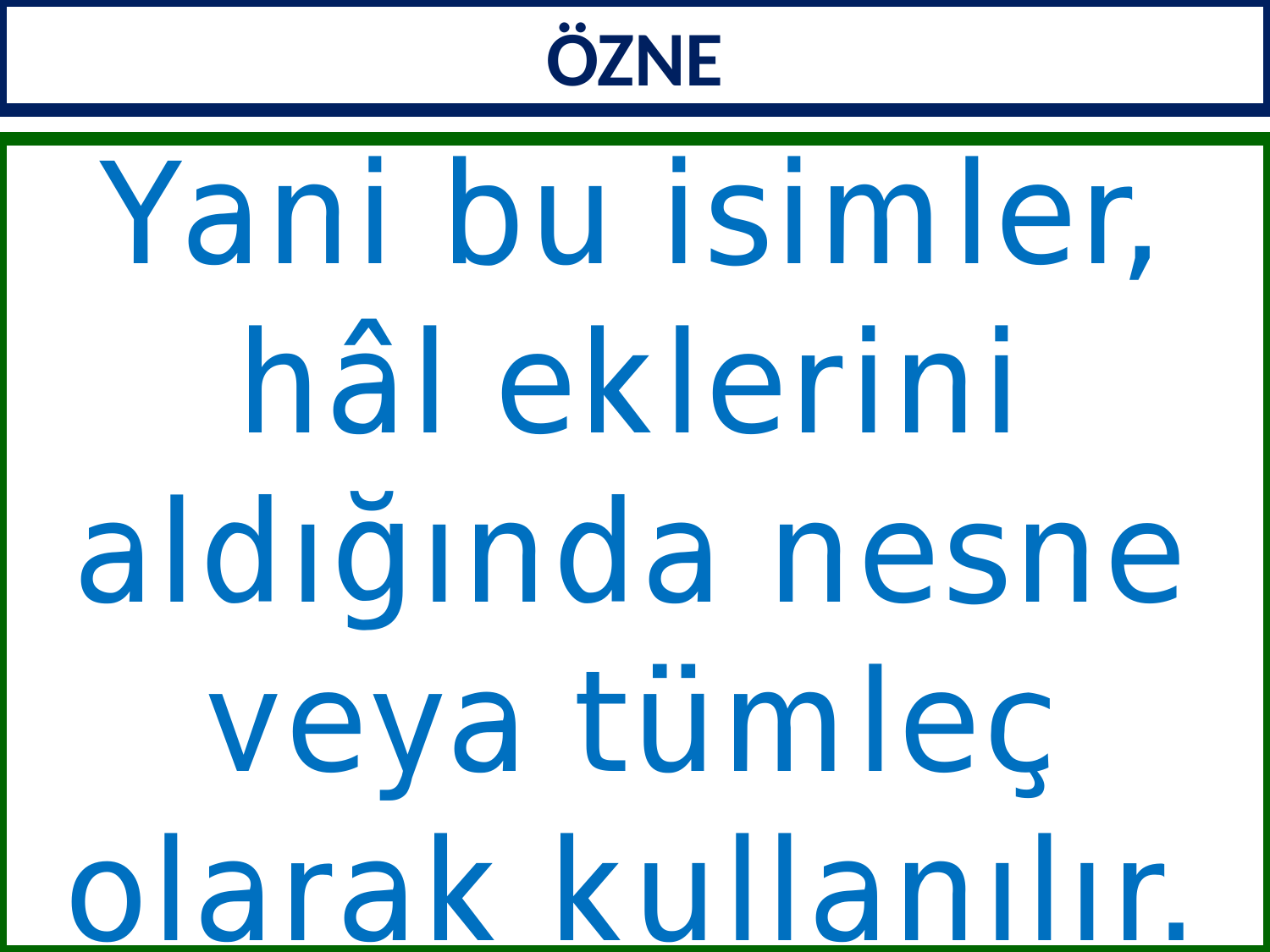

ÖZNE
Yani bu isimler, hâl eklerini aldığında nesne veya tümleç olarak kullanılır.